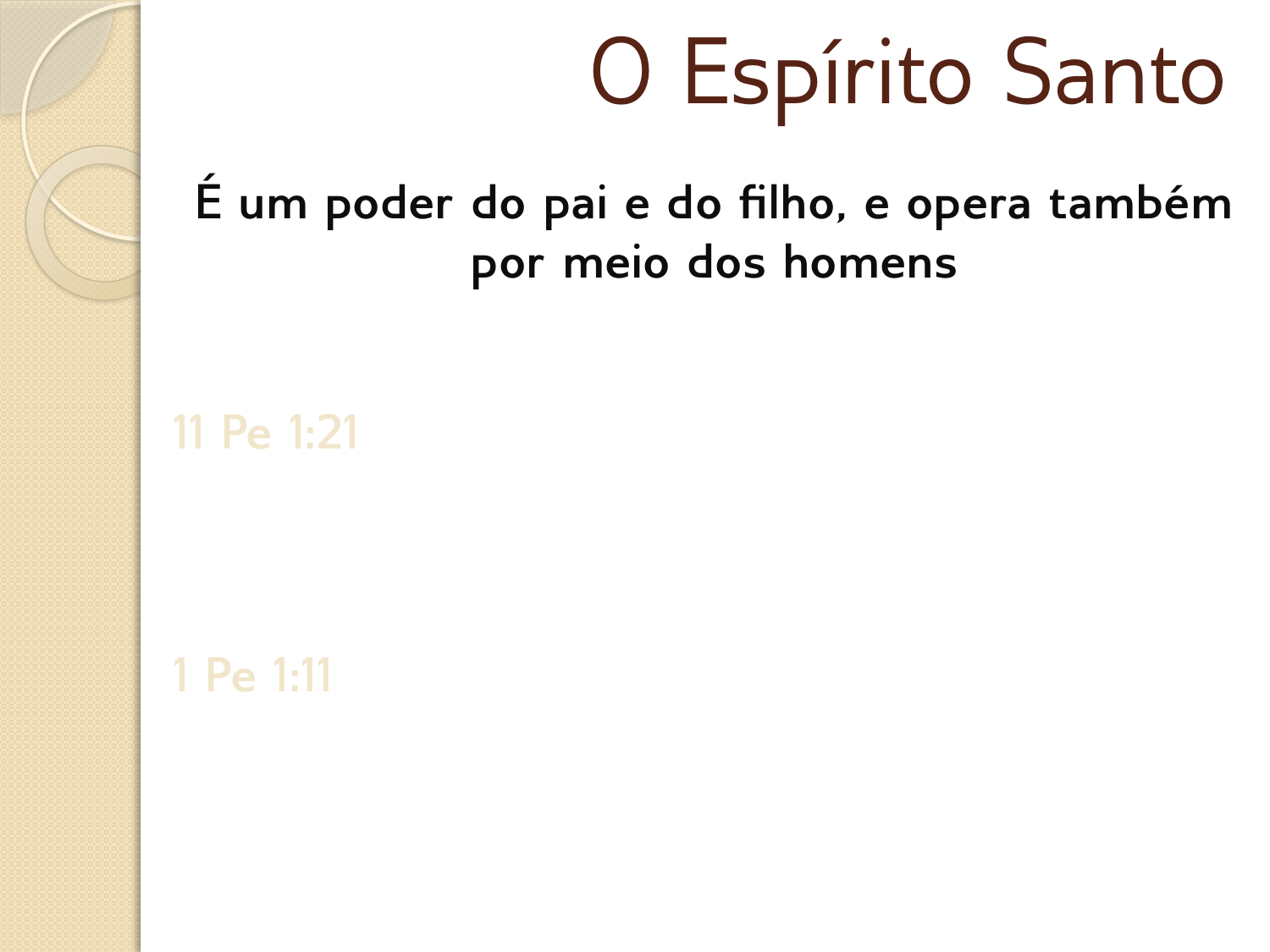

# O Espírito Santo
É um poder do pai e do filho, e opera também por meio dos homens
11 Pe 1:21
1 Pe 1:11